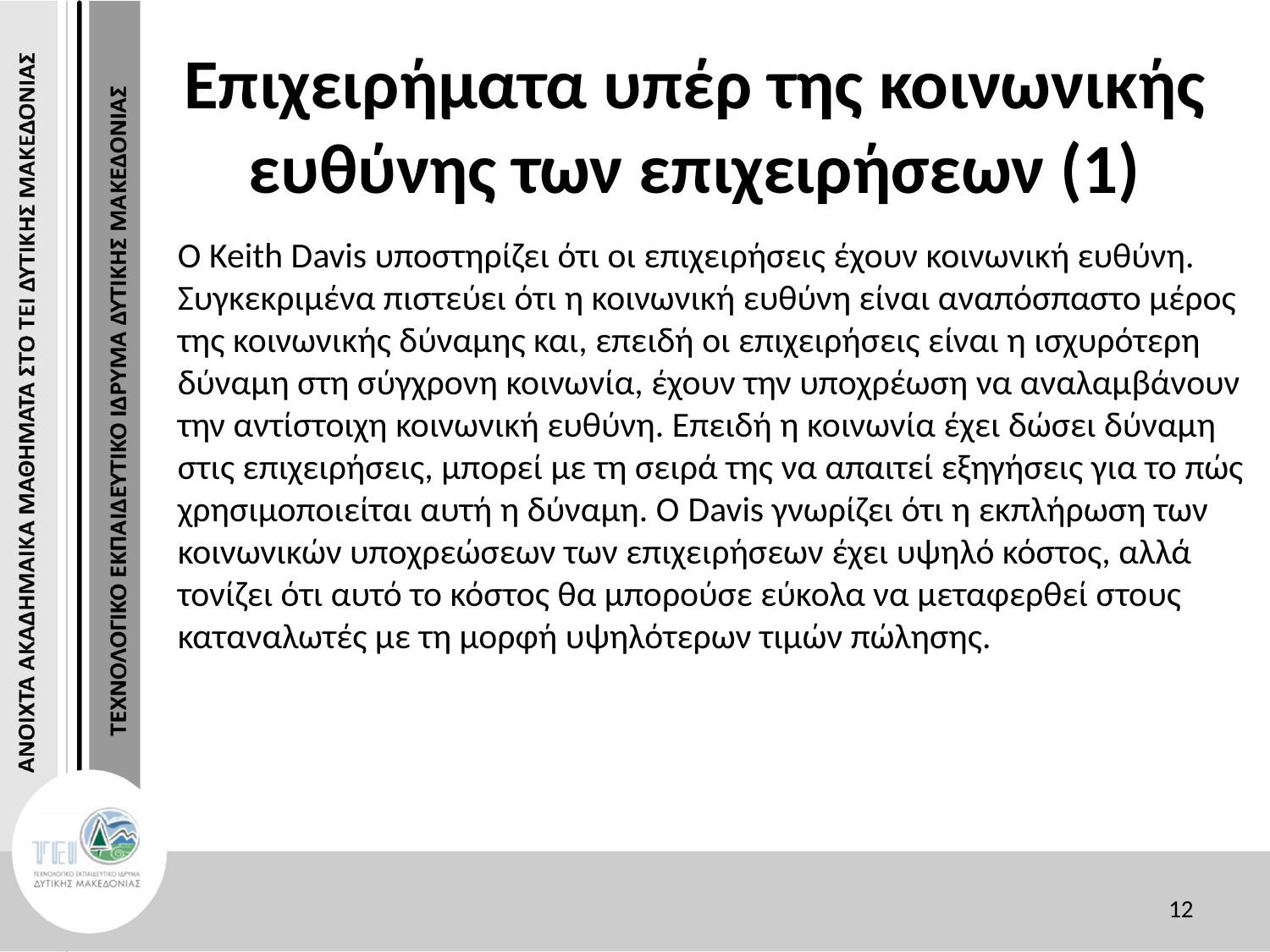

# Επιχειρήματα υπέρ της κοινωνικής ευθύνης των επιχειρήσεων (1)
Ο Keith Davis υποστηρίζει ότι οι επιχειρήσεις έχουν κοινωνική ευθύνη. Συγκεκριμένα πιστεύει ότι η κοινωνική ευθύνη είναι αναπόσπαστο μέρος της κοινωνικής δύναμης και, επειδή οι επιχειρήσεις είναι η ισχυρότερη δύναμη στη σύγχρονη κοινωνία, έχουν την υποχρέωση να αναλαμβάνουν την αντίστοιχη κοινωνική ευθύνη. Επειδή η κοινωνία έχει δώσει δύναμη στις επιχειρήσεις, μπορεί με τη σειρά της να απαιτεί εξηγήσεις για το πώς χρησιμοποιείται αυτή η δύναμη. Ο Davis γνωρίζει ότι η εκπλήρωση των κοινωνικών υποχρεώσεων των επιχειρήσεων έχει υψηλό κόστος, αλλά τονίζει ότι αυτό το κόστος θα μπορούσε εύκολα να μεταφερθεί στους καταναλωτές με τη μορφή υψηλότερων τιμών πώλησης.
12